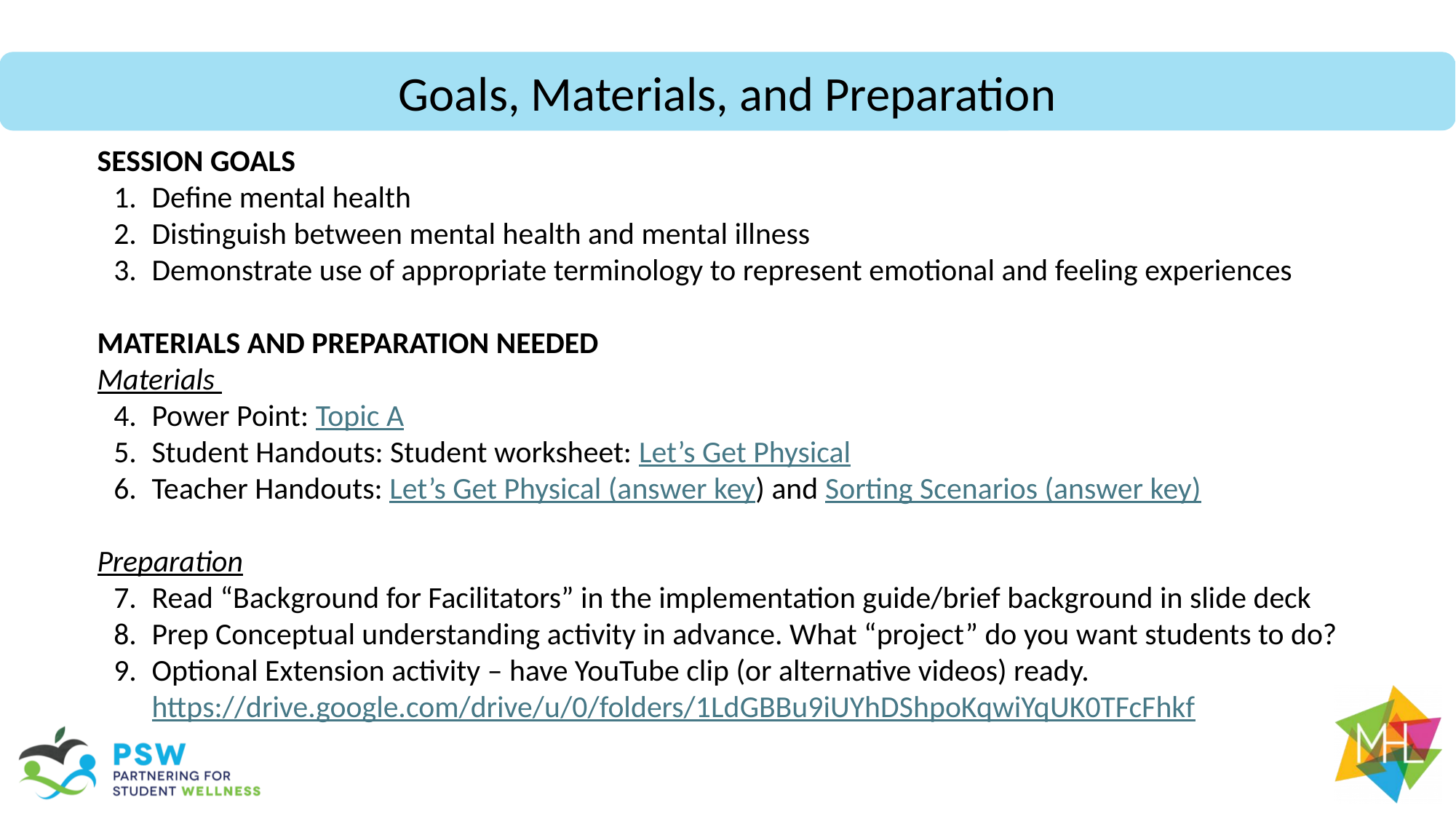

Goals, Materials, and Preparation
SESSION GOALS
Define mental health
Distinguish between mental health and mental illness
Demonstrate use of appropriate terminology to represent emotional and feeling experiences

MATERIALS AND PREPARATION NEEDED
Materials
Power Point: Topic A
Student Handouts: Student worksheet: Let’s Get Physical
Teacher Handouts: Let’s Get Physical (answer key) and Sorting Scenarios (answer key)

Preparation
Read “Background for Facilitators” in the implementation guide/brief background in slide deck
Prep Conceptual understanding activity in advance. What “project” do you want students to do?
Optional Extension activity – have YouTube clip (or alternative videos) ready. https://drive.google.com/drive/u/0/folders/1LdGBBu9iUYhDShpoKqwiYqUK0TFcFhkf